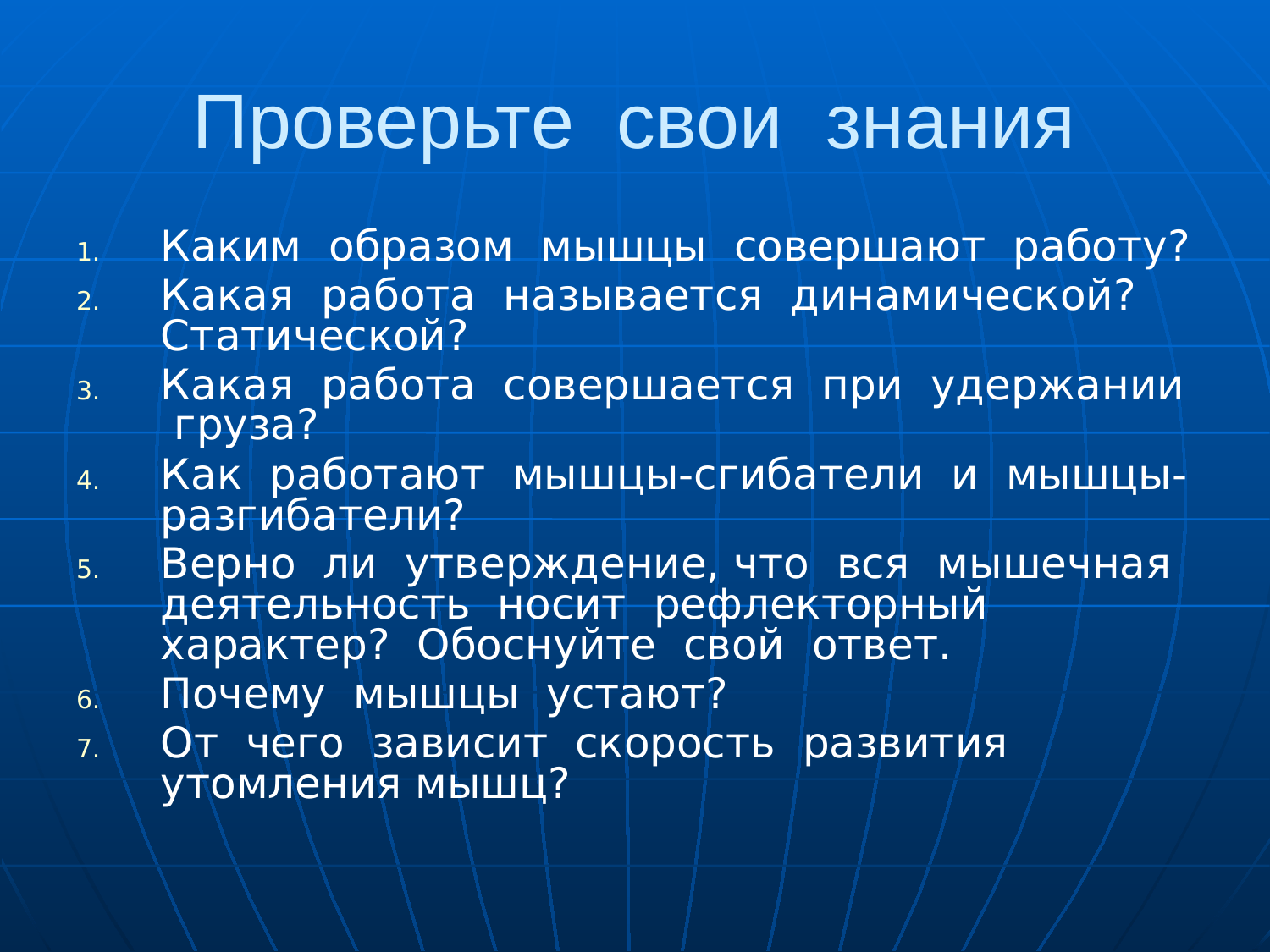

# Проверьте  свои  знания
Каким  образом  мышцы  совершают  работу?
Какая  работа  называется  динамической?  Статической?
Какая  работа  совершается  при  удержании  груза?
Как  работают  мышцы-сгибатели  и  мышцы-разгибатели?
Верно  ли  утверждение, что  вся  мышечная  деятельность  носит  рефлекторный  характер?  Обоснуйте  свой  ответ.
Почему  мышцы  устают?
От  чего  зависит  скорость  развития  утомления мышц?